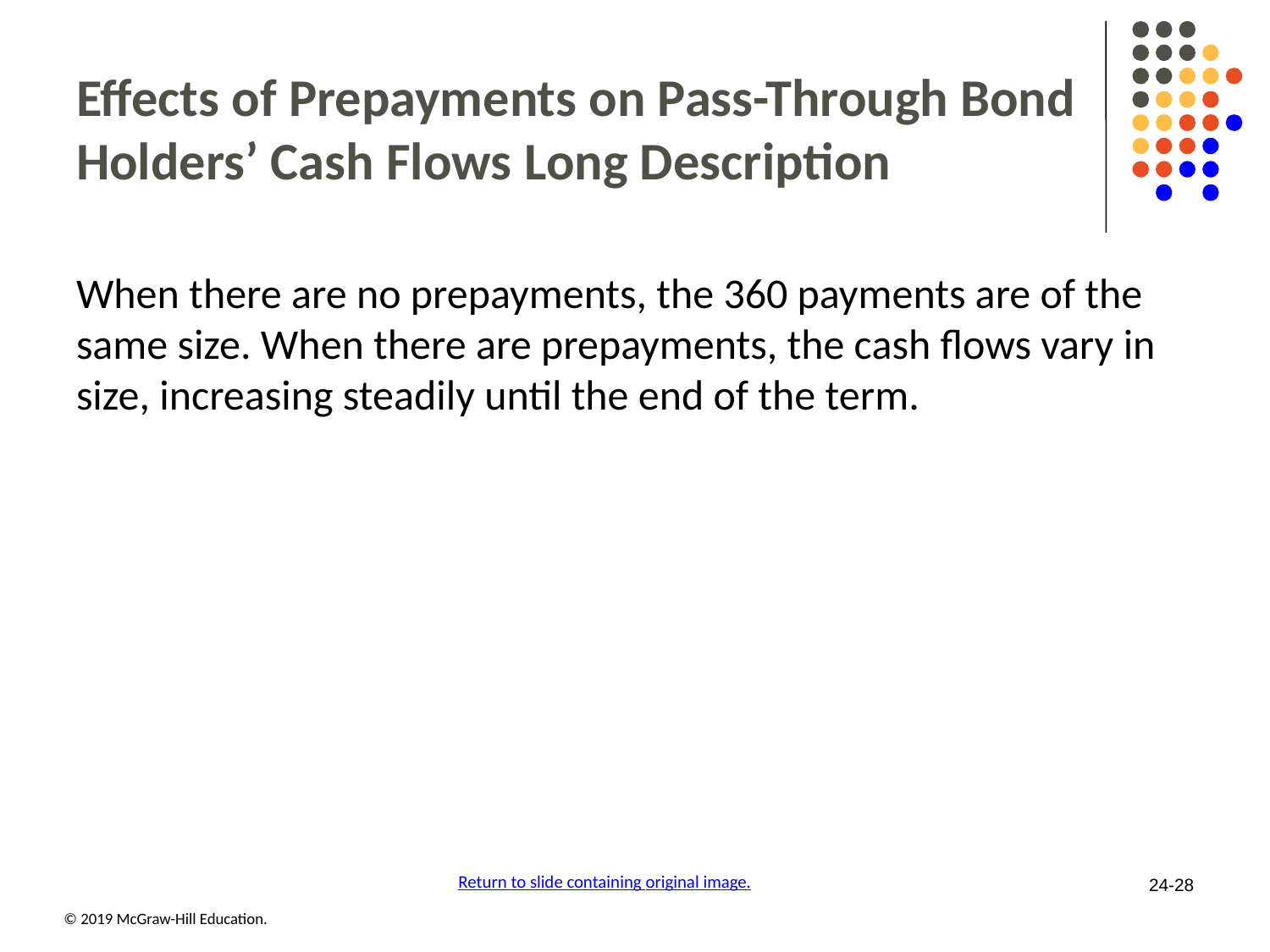

# Effects of Prepayments on Pass-Through Bond Holders’ Cash Flows Long Description
When there are no prepayments, the 360 payments are of the same size. When there are prepayments, the cash flows vary in size, increasing steadily until the end of the term.
Return to slide containing original image.
24-28